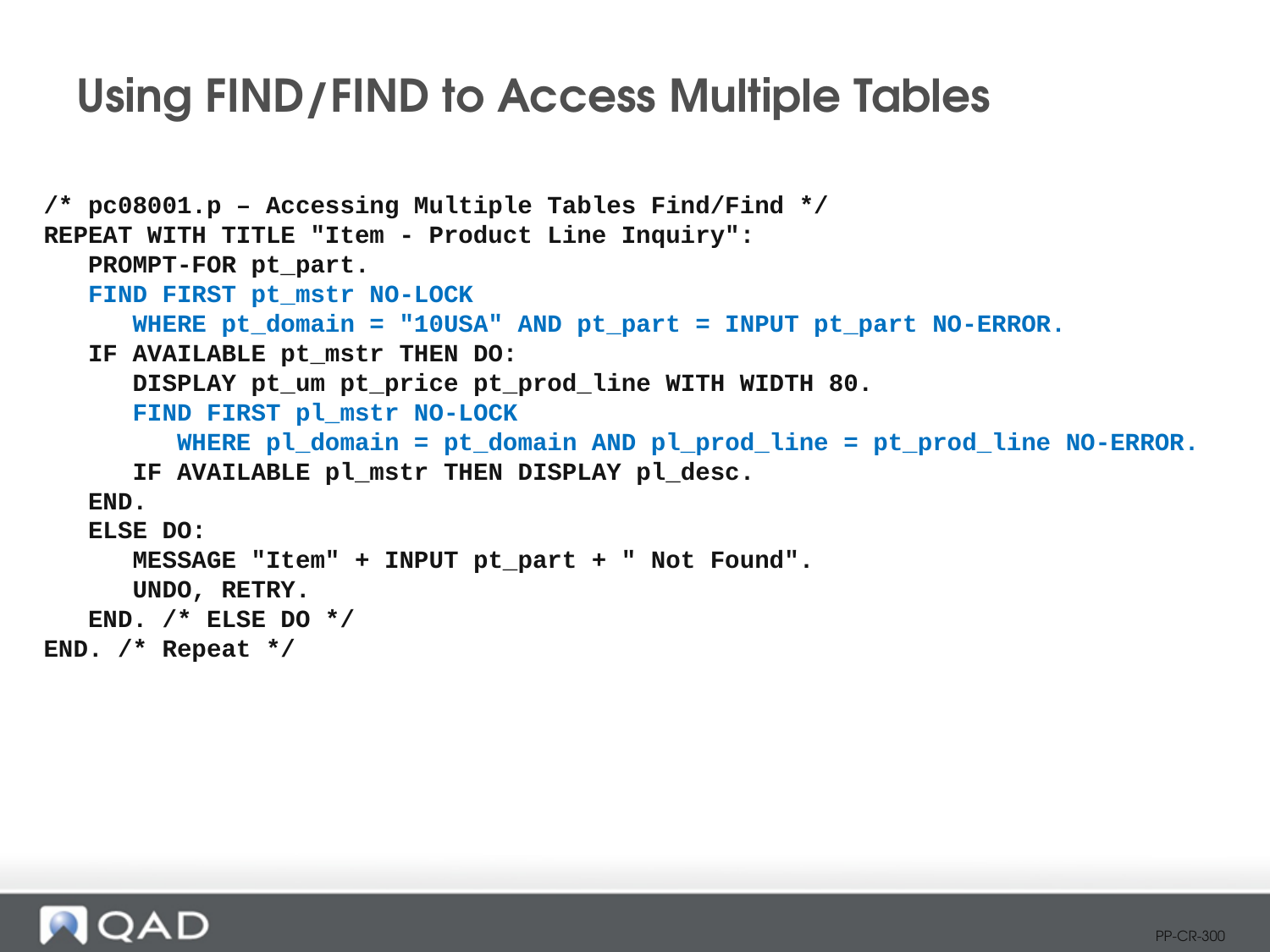

# Using FIND/FIND to Access Multiple Tables
/* pc08001.p – Accessing Multiple Tables Find/Find */
REPEAT WITH TITLE "Item - Product Line Inquiry":
   PROMPT-FOR pt_part.
   FIND FIRST pt_mstr NO-LOCK
      WHERE pt_domain = "10USA" AND pt_part = INPUT pt_part NO-ERROR.
   IF AVAILABLE pt_mstr THEN DO:
      DISPLAY pt_um pt_price pt_prod_line WITH WIDTH 80.
      FIND FIRST pl_mstr NO-LOCK
         WHERE pl_domain = pt_domain AND pl_prod_line = pt_prod_line NO-ERROR.
      IF AVAILABLE pl_mstr THEN DISPLAY pl_desc.
   END.
   ELSE DO:
      MESSAGE "Item" + INPUT pt_part + " Not Found".
      UNDO, RETRY.
   END. /* ELSE DO */
END. /* Repeat */

PP-CR-300